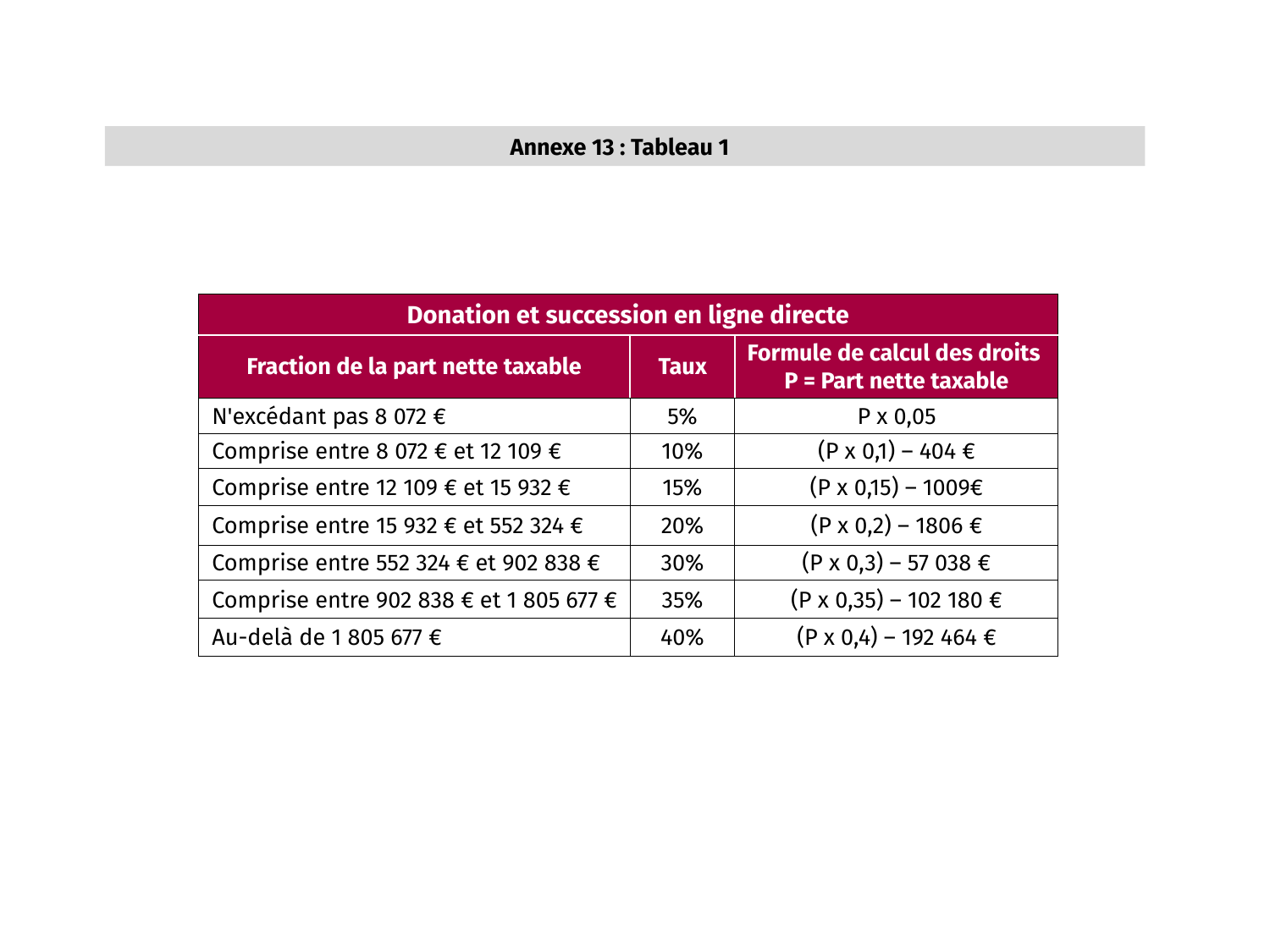

Annexe 13 : Tableau 1
| Donation et succession en ligne directe |  |  |
| --- | --- | --- |
| Fraction de la part nette taxable | Taux | Formule de calcul des droits P = Part nette taxable |
| N'excédant pas 8 072 € | 5% | P x 0,05 |
| Comprise entre 8 072 € et 12 109 € | 10% | (P x 0,1) – 404 € |
| Comprise entre 12 109 € et 15 932 € | 15% | (P x 0,15) – 1009€ |
| Comprise entre 15 932 € et 552 324 € | 20% | (P x 0,2) – 1806 € |
| Comprise entre 552 324 € et 902 838 € | 30% | (P x 0,3) – 57 038 € |
| Comprise entre 902 838 € et 1 805 677 € | 35% | (P x 0,35) – 102 180 € |
| Au-delà de 1 805 677 € | 40% | (P x 0,4) – 192 464 € |